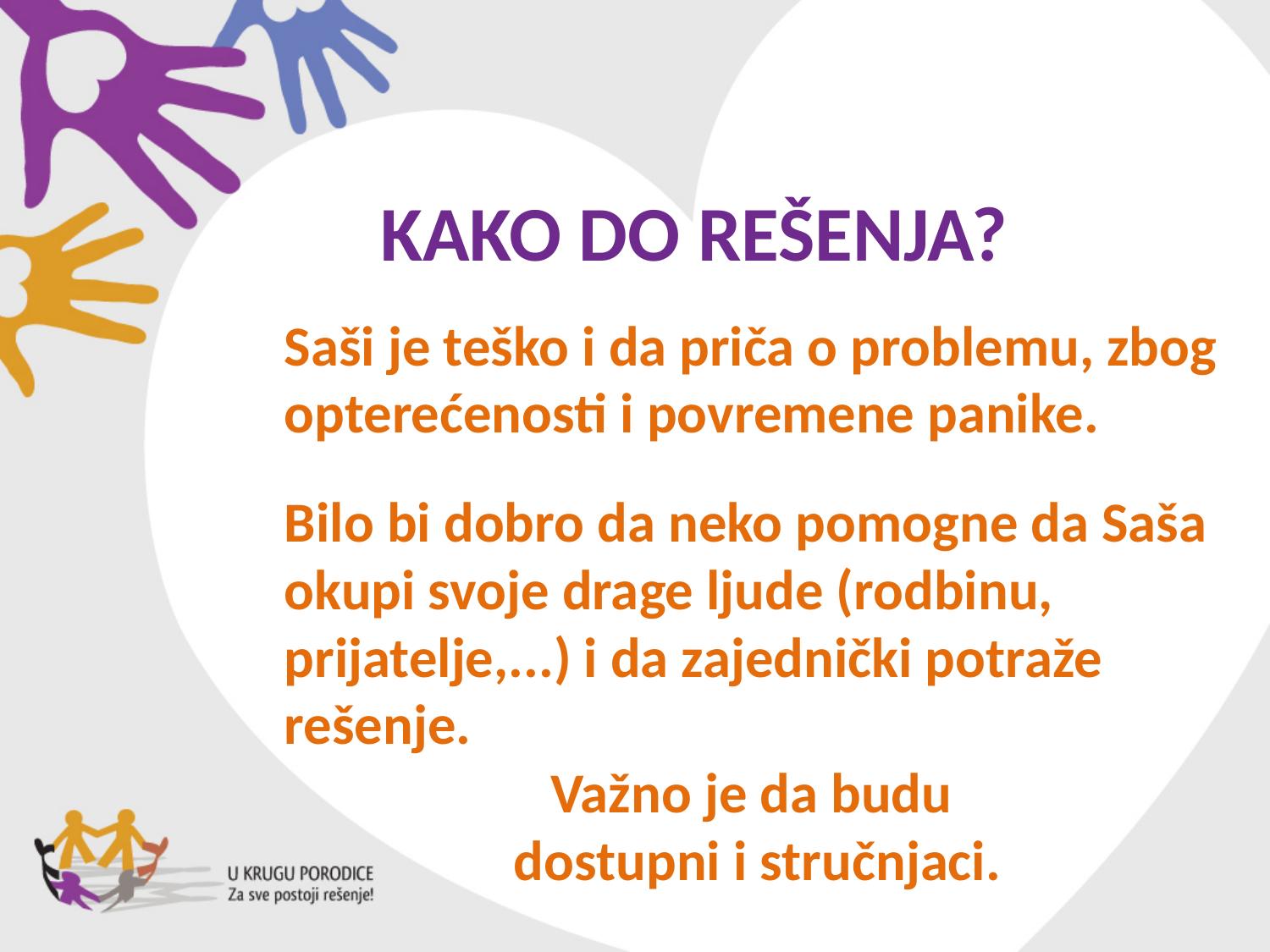

# Kako do rešenja?
Saši je teško i da priča o problemu, zbog opterećenosti i povremene panike.

Bilo bi dobro da neko pomogne da Saša okupi svoje drage ljude (rodbinu, prijatelje,...) i da zajednički potraže rešenje.
Važno je da budu
dostupni i stručnjaci.